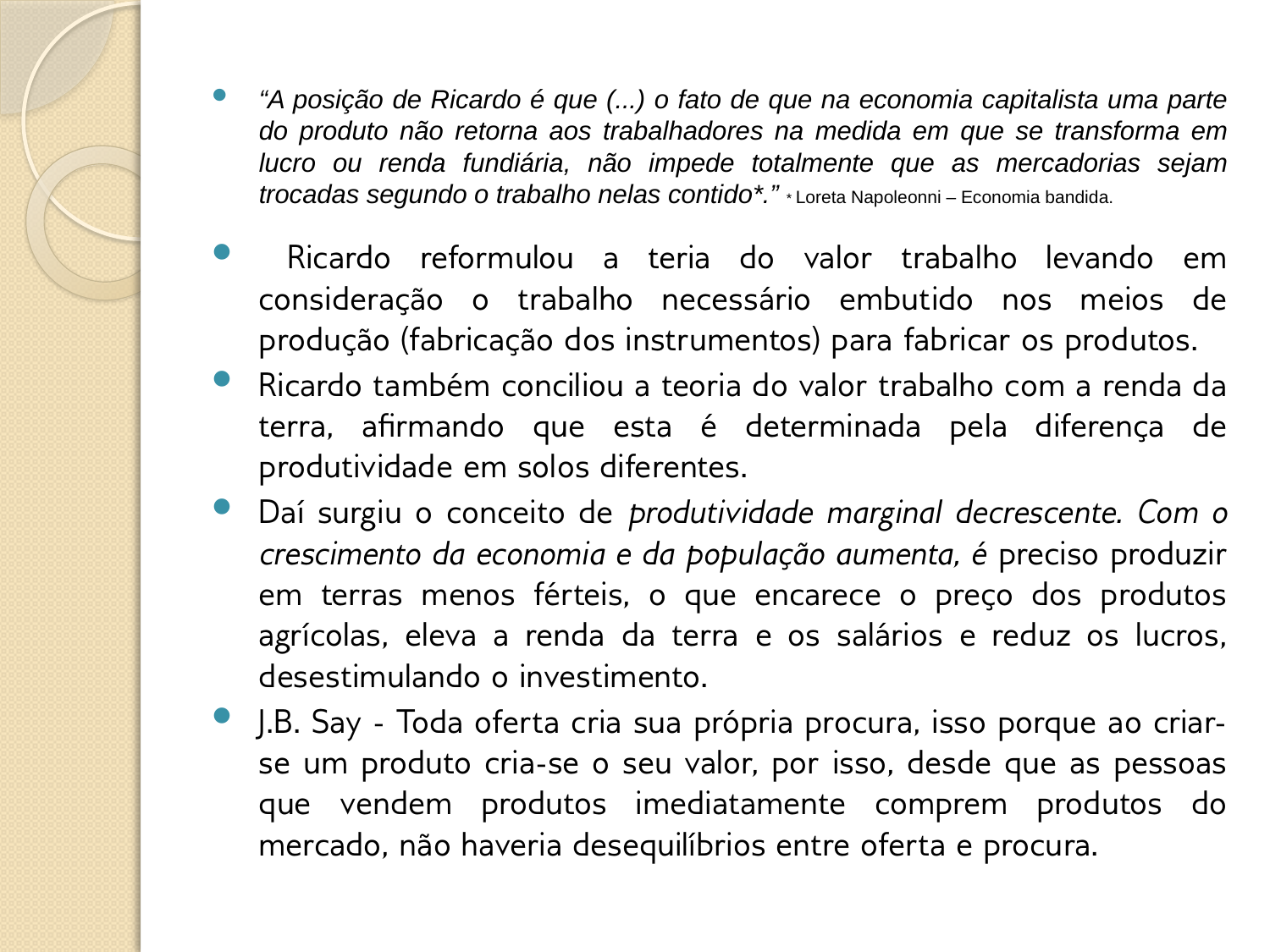

“A posição de Ricardo é que (...) o fato de que na economia capitalista uma parte do produto não retorna aos trabalhadores na medida em que se transforma em lucro ou renda fundiária, não impede totalmente que as mercadorias sejam trocadas segundo o trabalho nelas contido*.” * Loreta Napoleonni – Economia bandida.

 Ricardo reformulou a teria do valor trabalho levando em consideração o trabalho necessário embutido nos meios de produção (fabricação dos instrumentos) para fabricar os produtos.
Ricardo também conciliou a teoria do valor trabalho com a renda da terra, afirmando que esta é determinada pela diferença de produtividade em solos diferentes.
Daí surgiu o conceito de produtividade marginal decrescente. Com o crescimento da economia e da população aumenta, é preciso produzir em terras menos férteis, o que encarece o preço dos produtos agrícolas, eleva a renda da terra e os salários e reduz os lucros, desestimulando o investimento.
J.B. Say - Toda oferta cria sua própria procura, isso porque ao criar-se um produto cria-se o seu valor, por isso, desde que as pessoas que vendem produtos imediatamente comprem produtos do mercado, não haveria desequilíbrios entre oferta e procura.